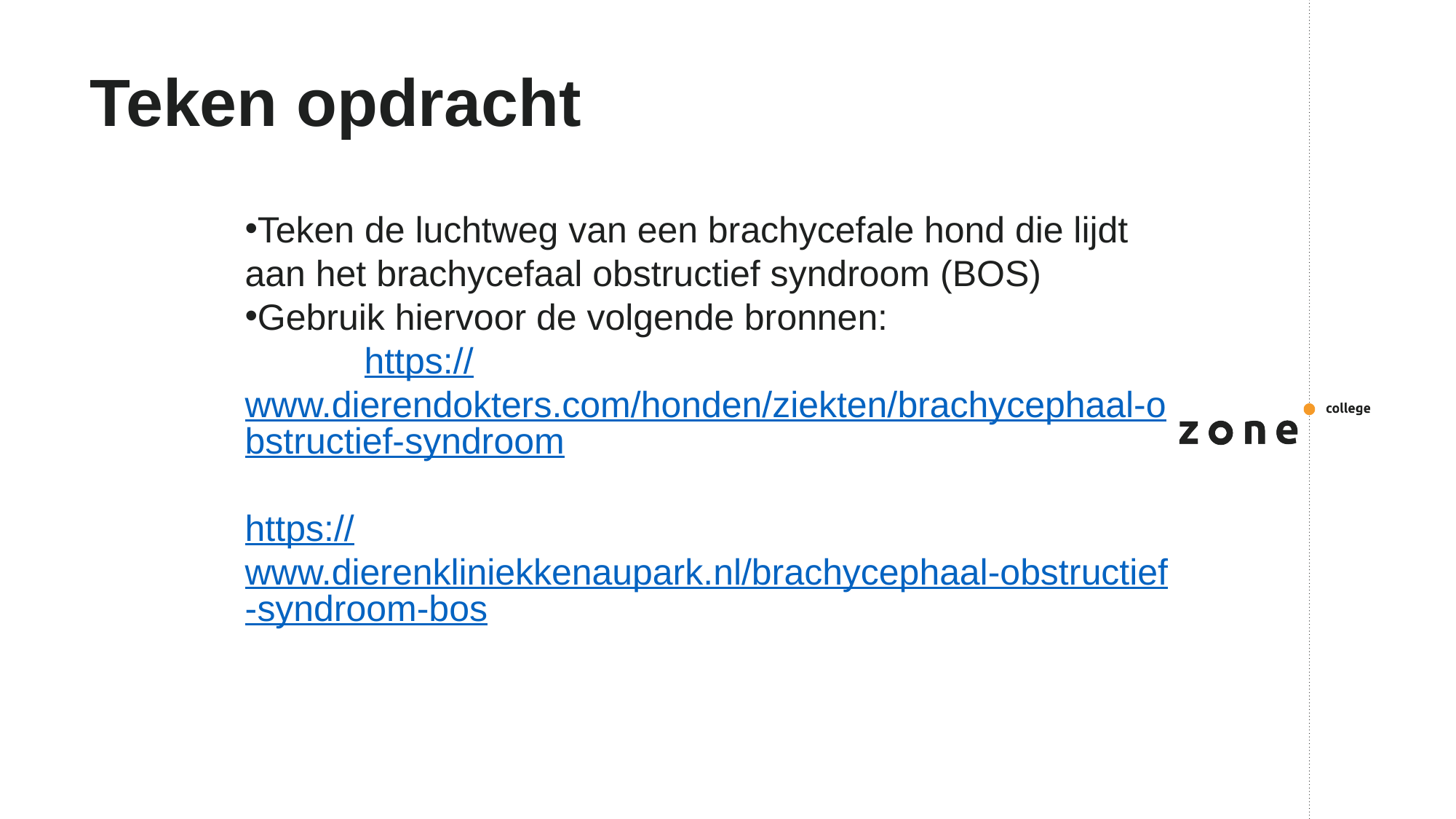

# Teken opdracht
Teken de luchtweg van een brachycefale hond die lijdt aan het brachycefaal obstructief syndroom (BOS)
Gebruik hiervoor de volgende bronnen:
	 https://www.dierendokters.com/honden/ziekten/brachycephaal-obstructief-syndroom

https://www.dierenkliniekkenaupark.nl/brachycephaal-obstructief-syndroom-bos